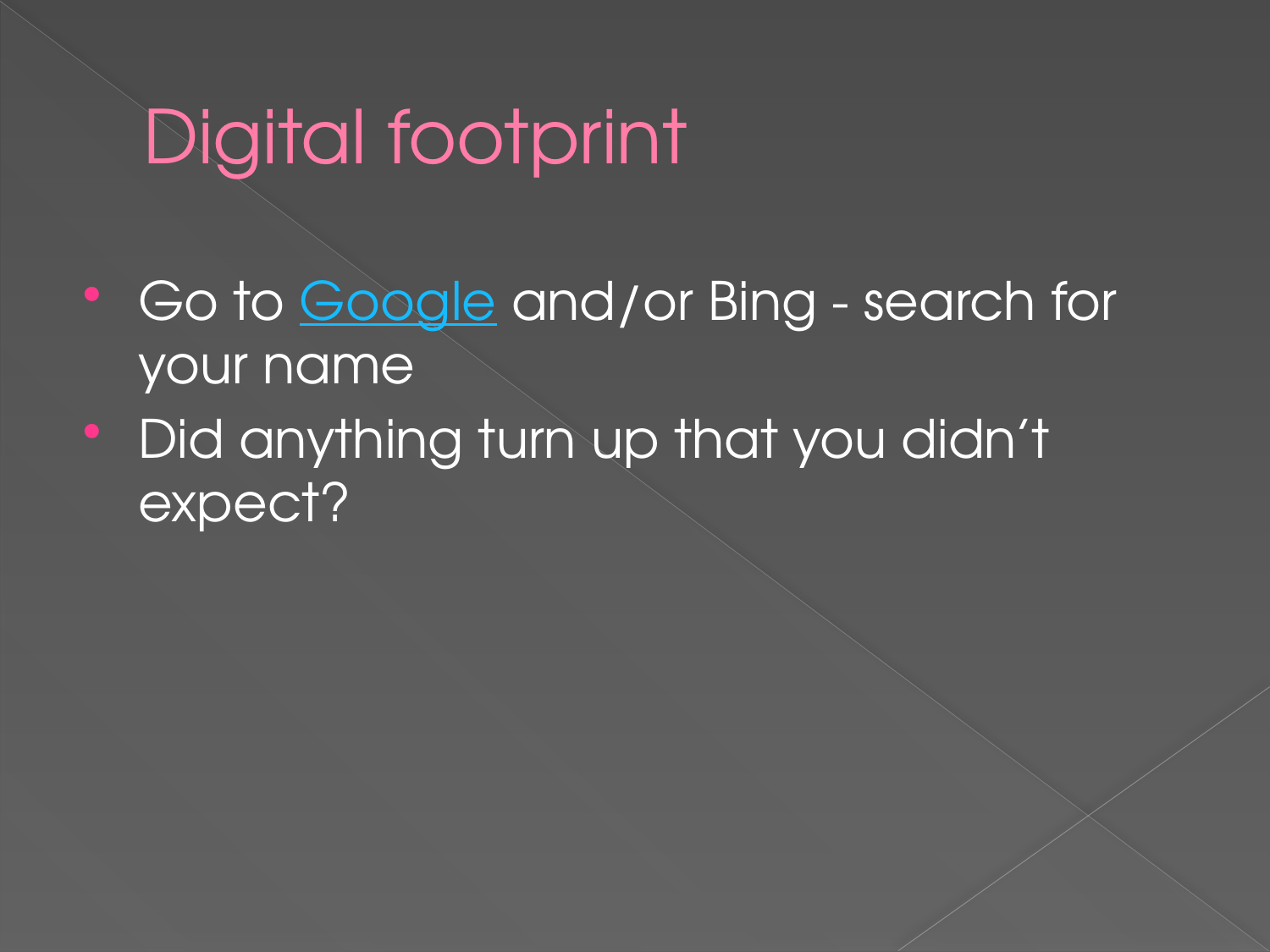

# Digital footprint
Go to Google and/or Bing - search for your name
Did anything turn up that you didn’t expect?